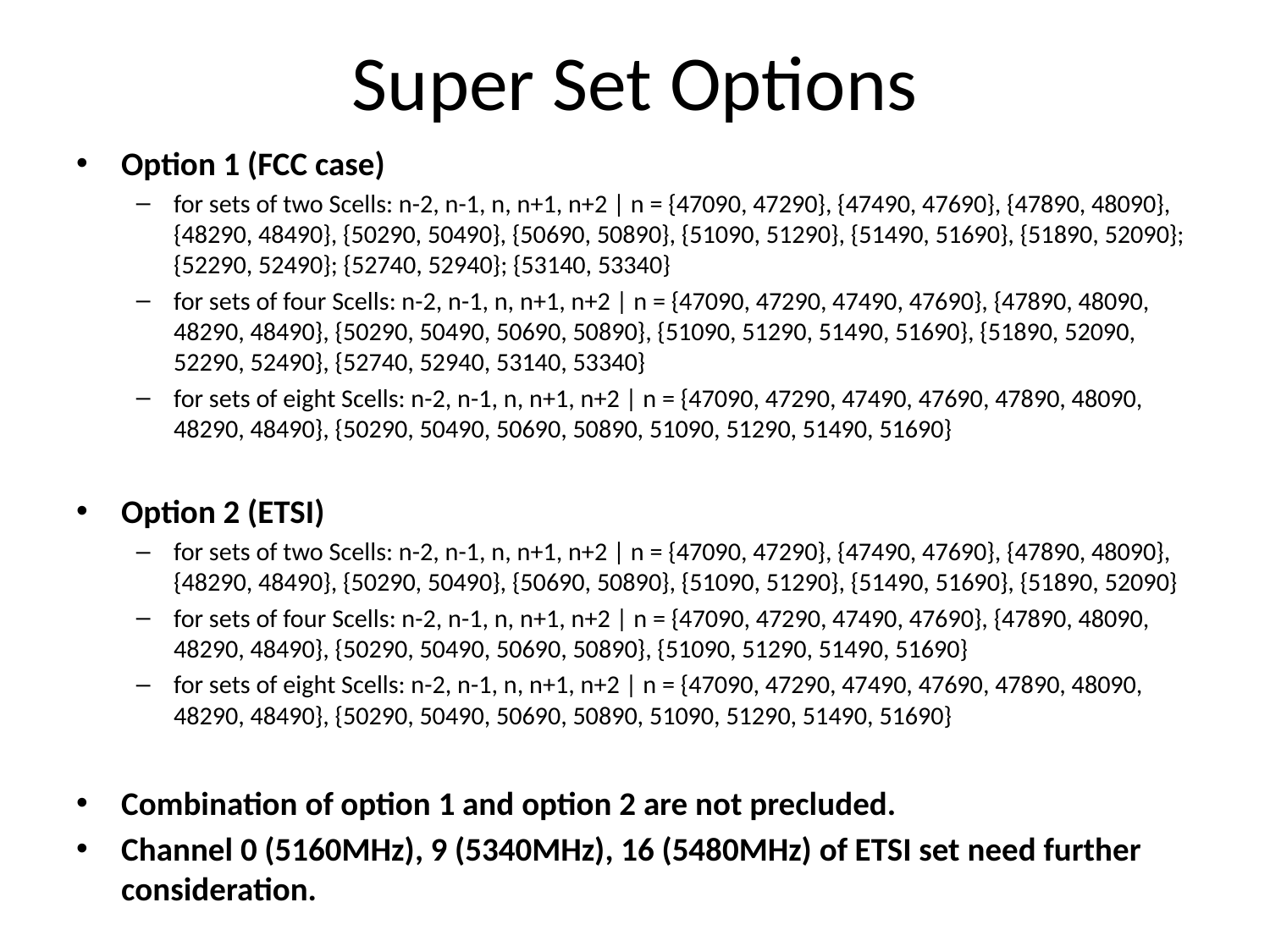

# Super Set Options
Option 1 (FCC case)
for sets of two Scells: n-2, n-1, n, n+1, n+2 | n = {47090, 47290}, {47490, 47690}, {47890, 48090}, {48290, 48490}, {50290, 50490}, {50690, 50890}, {51090, 51290}, {51490, 51690}, {51890, 52090}; {52290, 52490}; {52740, 52940}; {53140, 53340}
for sets of four Scells: n-2, n-1, n, n+1, n+2 | n = {47090, 47290, 47490, 47690}, {47890, 48090, 48290, 48490}, {50290, 50490, 50690, 50890}, {51090, 51290, 51490, 51690}, {51890, 52090, 52290, 52490}, {52740, 52940, 53140, 53340}
for sets of eight Scells: n-2, n-1, n, n+1, n+2 | n = {47090, 47290, 47490, 47690, 47890, 48090, 48290, 48490}, {50290, 50490, 50690, 50890, 51090, 51290, 51490, 51690}

Option 2 (ETSI)
for sets of two Scells: n-2, n-1, n, n+1, n+2 | n = {47090, 47290}, {47490, 47690}, {47890, 48090}, {48290, 48490}, {50290, 50490}, {50690, 50890}, {51090, 51290}, {51490, 51690}, {51890, 52090}
for sets of four Scells: n-2, n-1, n, n+1, n+2 | n = {47090, 47290, 47490, 47690}, {47890, 48090, 48290, 48490}, {50290, 50490, 50690, 50890}, {51090, 51290, 51490, 51690}
for sets of eight Scells: n-2, n-1, n, n+1, n+2 | n = {47090, 47290, 47490, 47690, 47890, 48090, 48290, 48490}, {50290, 50490, 50690, 50890, 51090, 51290, 51490, 51690}

Combination of option 1 and option 2 are not precluded.
Channel 0 (5160MHz), 9 (5340MHz), 16 (5480MHz) of ETSI set need further consideration.